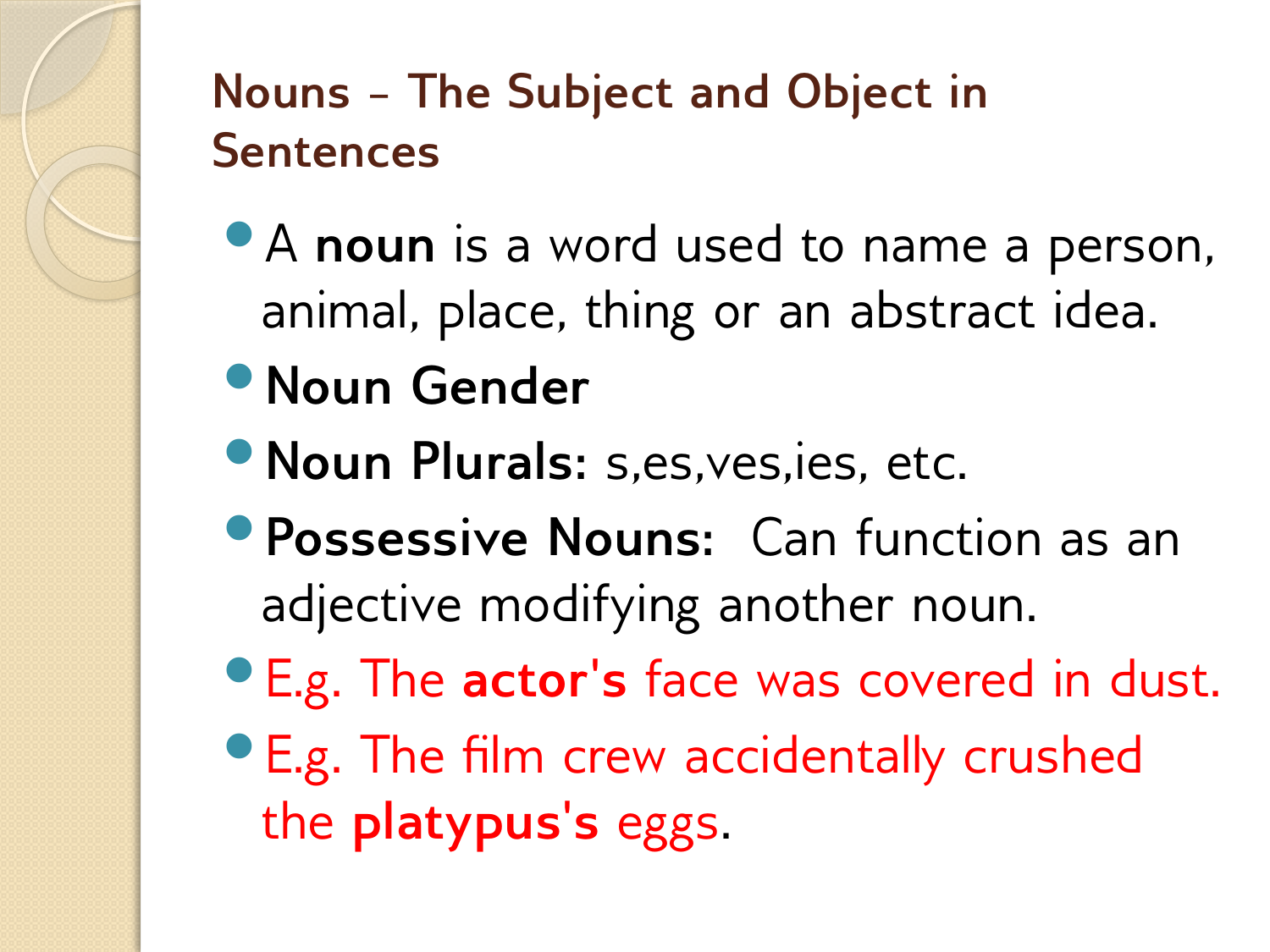

# Nouns – The Subject and Object in Sentences
A noun is a word used to name a person, animal, place, thing or an abstract idea.
Noun Gender
Noun Plurals: s,es,ves,ies, etc.
Possessive Nouns:  Can function as an adjective modifying another noun.
E.g. The actor's face was covered in dust.
E.g. The film crew accidentally crushed the platypus's eggs.